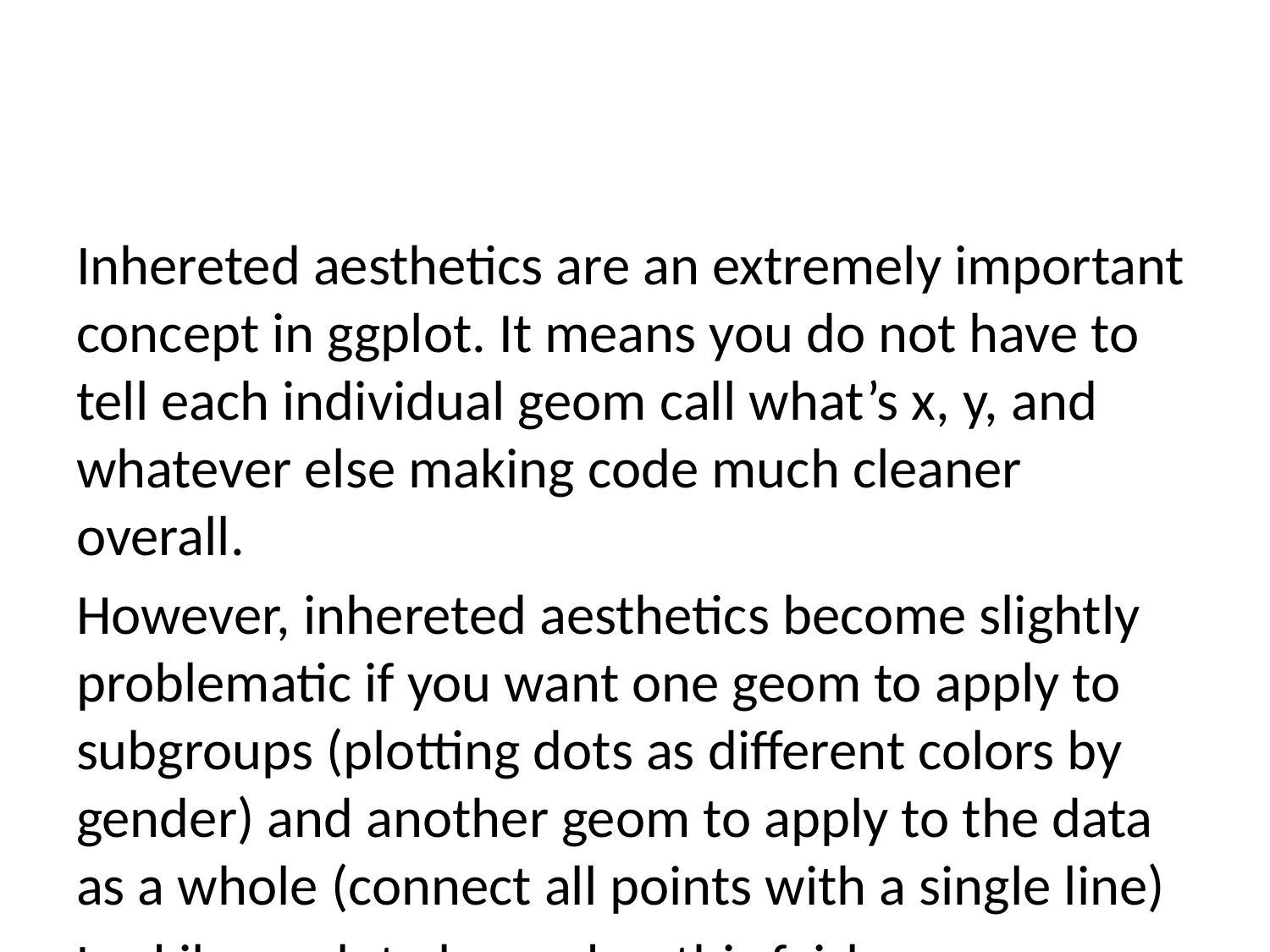

Inhereted aesthetics are an extremely important concept in ggplot. It means you do not have to tell each individual geom call what’s x, y, and whatever else making code much cleaner overall.
However, inhereted aesthetics become slightly problematic if you want one geom to apply to subgroups (plotting dots as different colors by gender) and another geom to apply to the data as a whole (connect all points with a single line)
Luckily, ggplot also makes this fairly easy as you can name aesthetics inside the geom calls themselves, and those aesthetics will be local only to that geom.
For example, let’s again try to plot the dots as different colors, but plot a single line plot for the whole group: